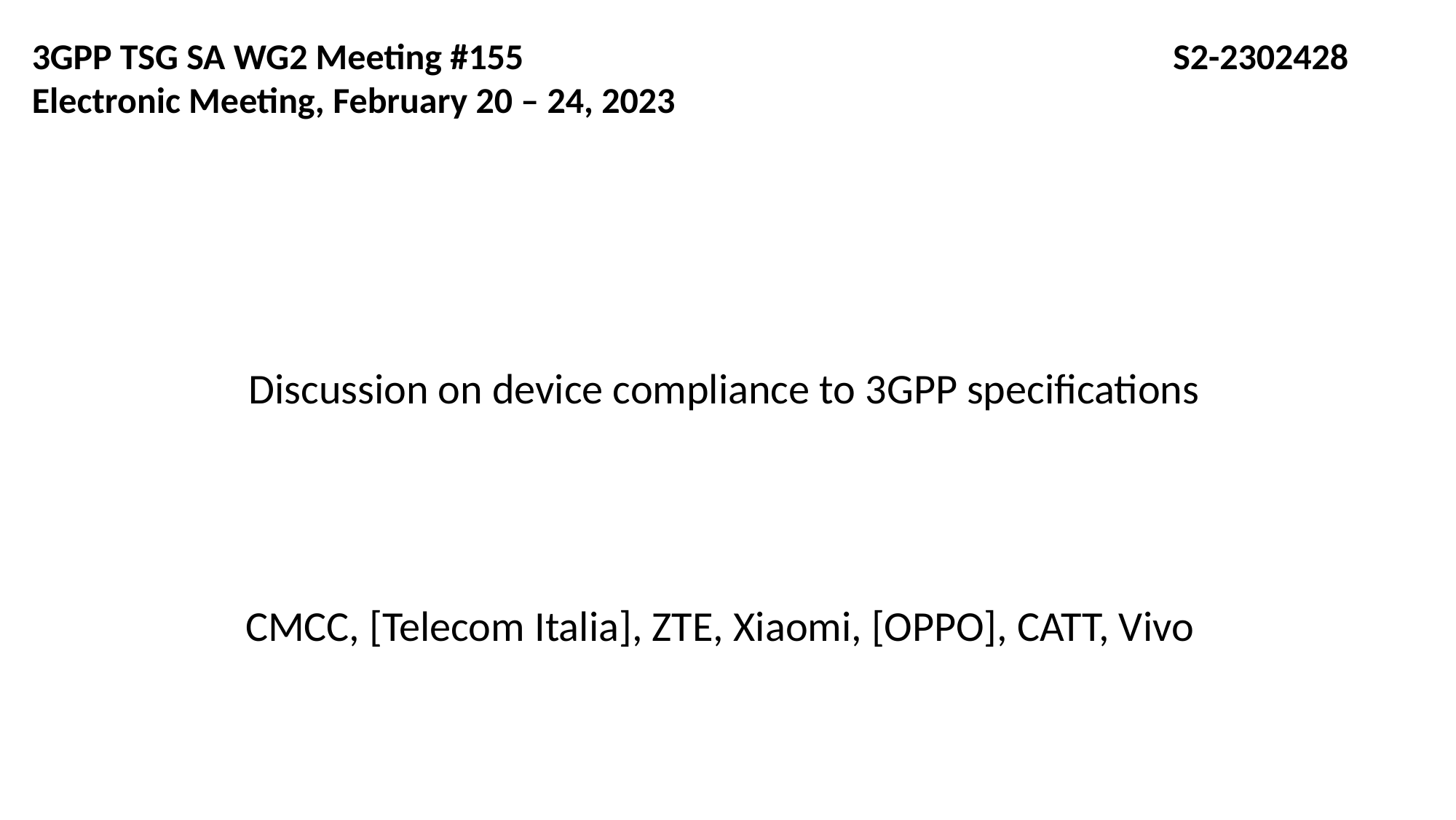

3GPP TSG SA WG2 Meeting #155 						      S2-2302428
Electronic Meeting, February 20 – 24, 2023
# Discussion on device compliance to 3GPP specifications
CMCC, [Telecom Italia], ZTE, Xiaomi, [OPPO], CATT, Vivo